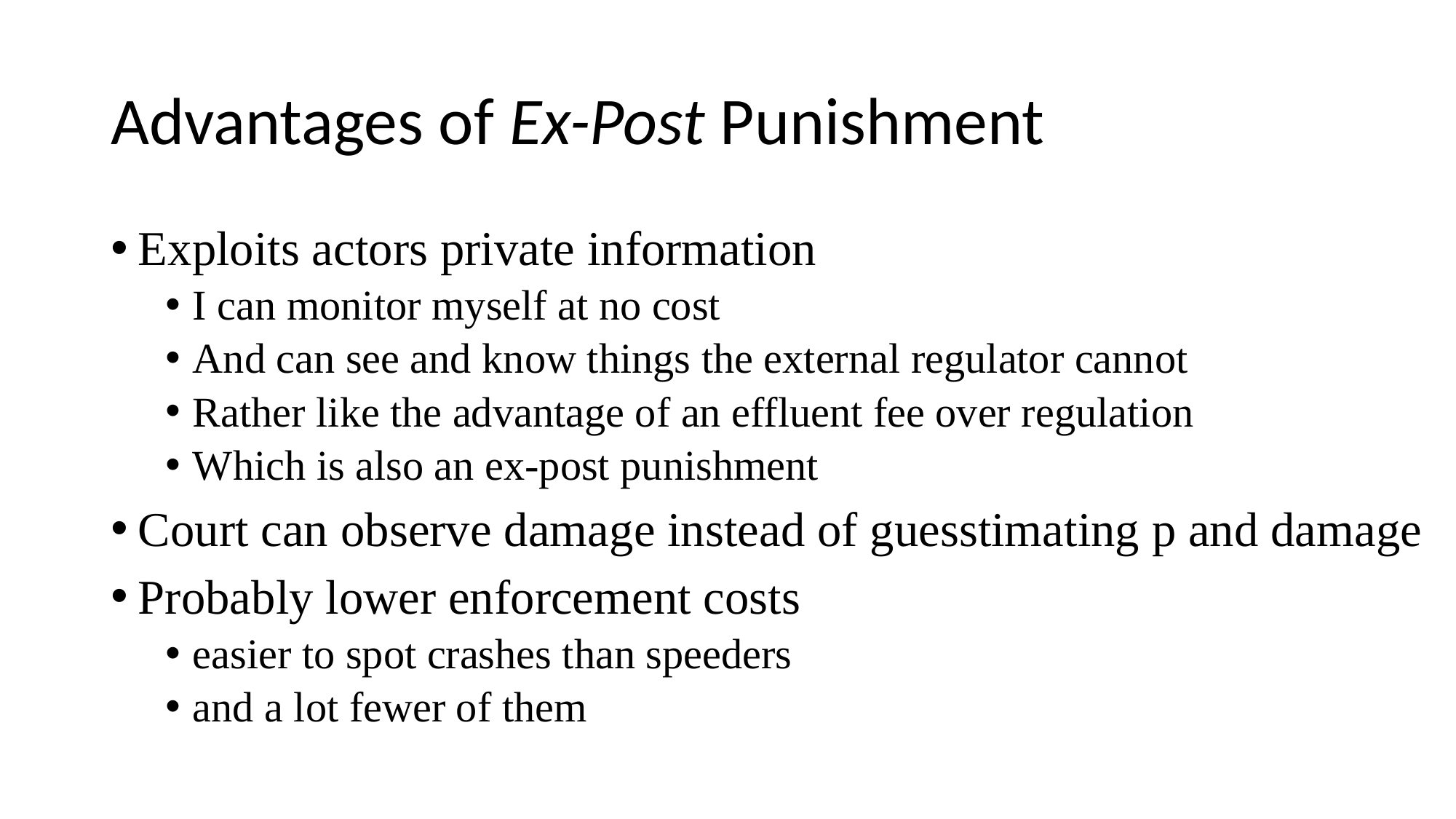

# Advantages of Ex-Post Punishment
Exploits actors private information
I can monitor myself at no cost
And can see and know things the external regulator cannot
Rather like the advantage of an effluent fee over regulation
Which is also an ex-post punishment
Court can observe damage instead of guesstimating p and damage
Probably lower enforcement costs
easier to spot crashes than speeders
and a lot fewer of them